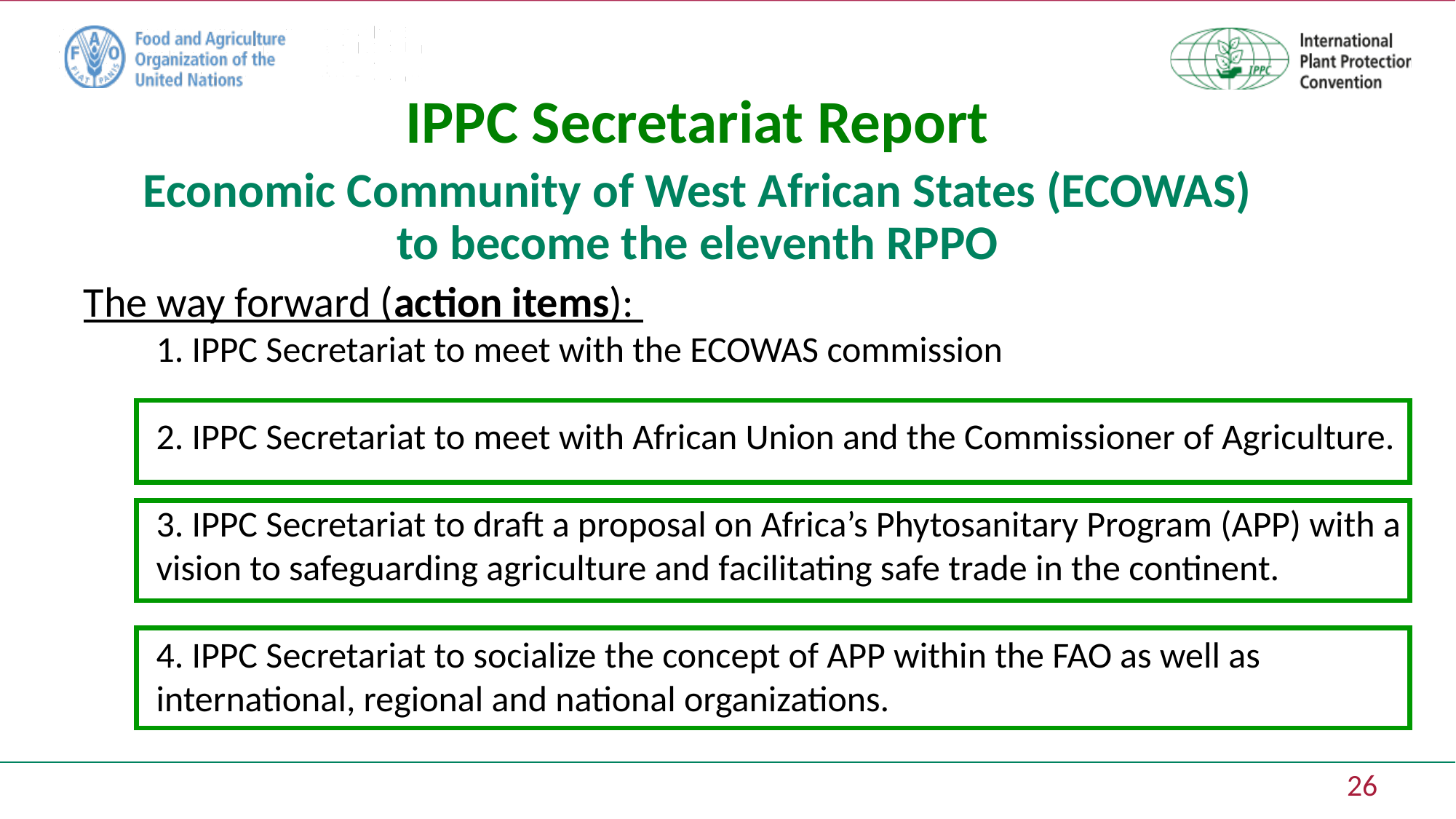

IPPC Secretariat Report
# Economic Community of West African States (ECOWAS) to become the eleventh RPPO

The way forward (action items):
1. IPPC Secretariat to meet with the ECOWAS commission

2. IPPC Secretariat to meet with African Union and the Commissioner of Agriculture.

3. IPPC Secretariat to draft a proposal on Africa’s Phytosanitary Program (APP) with a vision to safeguarding agriculture and facilitating safe trade in the continent.

4. IPPC Secretariat to socialize the concept of APP within the FAO as well as international, regional and national organizations.